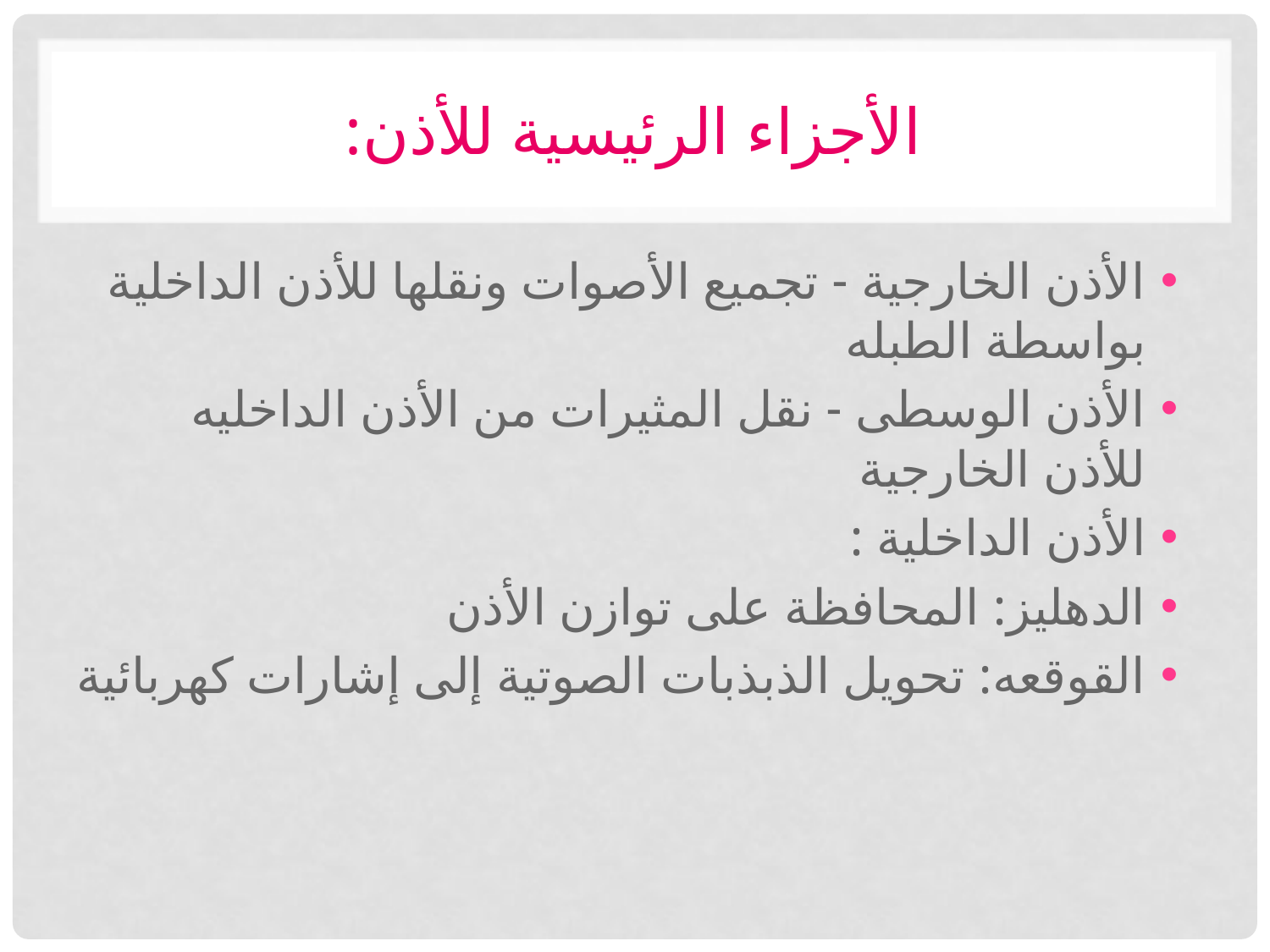

# الأجزاء الرئيسية للأذن:
الأذن الخارجية - تجميع الأصوات ونقلها للأذن الداخلية بواسطة الطبله
الأذن الوسطى - نقل المثيرات من الأذن الداخليه للأذن الخارجية
الأذن الداخلية :
الدهليز: المحافظة على توازن الأذن
القوقعه: تحويل الذبذبات الصوتية إلى إشارات كهربائية